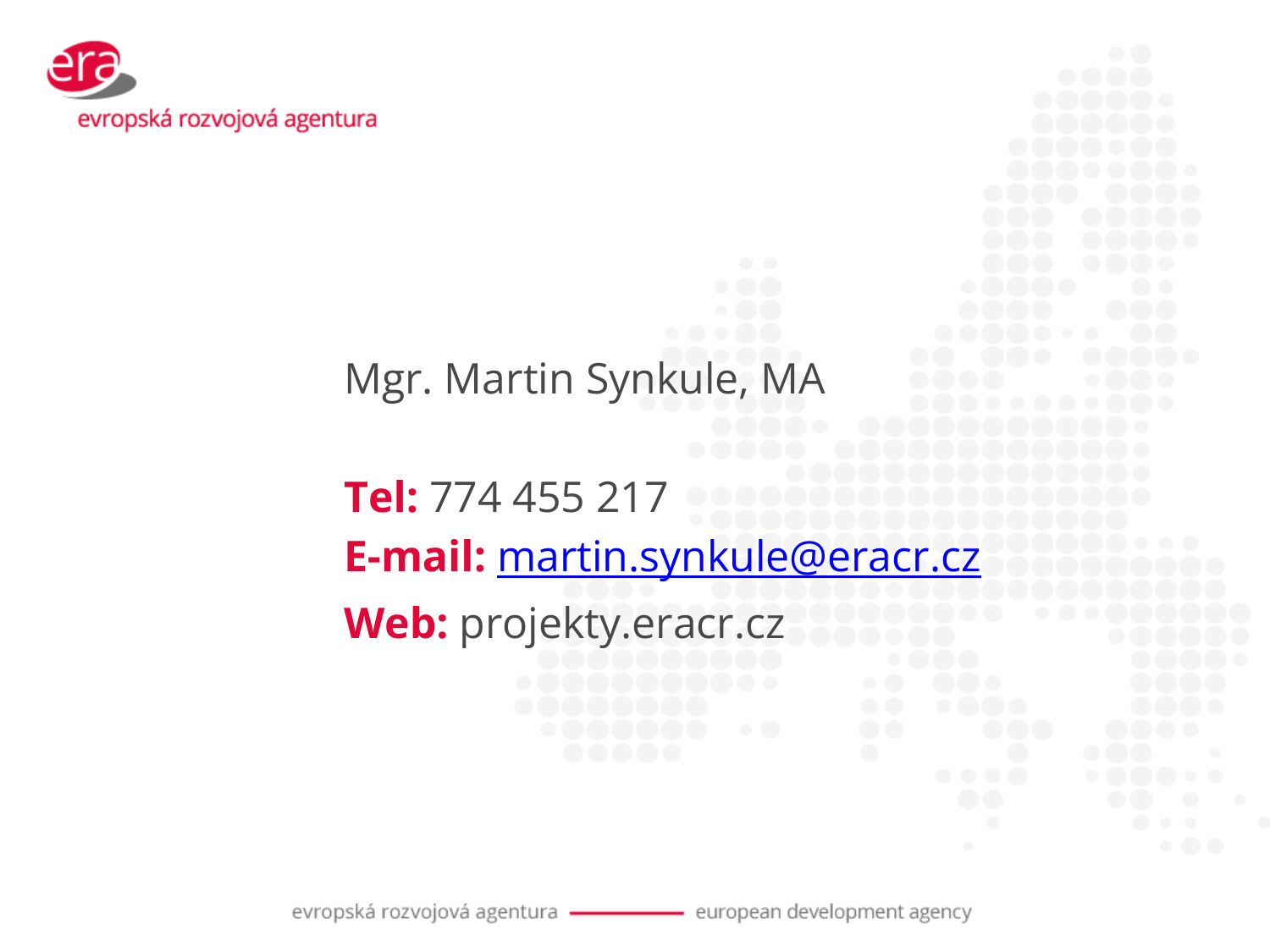

Mgr. Martin Synkule, MA

Tel: 774 455 217
E-mail: martin.synkule@eracr.cz
Web: projekty.eracr.cz